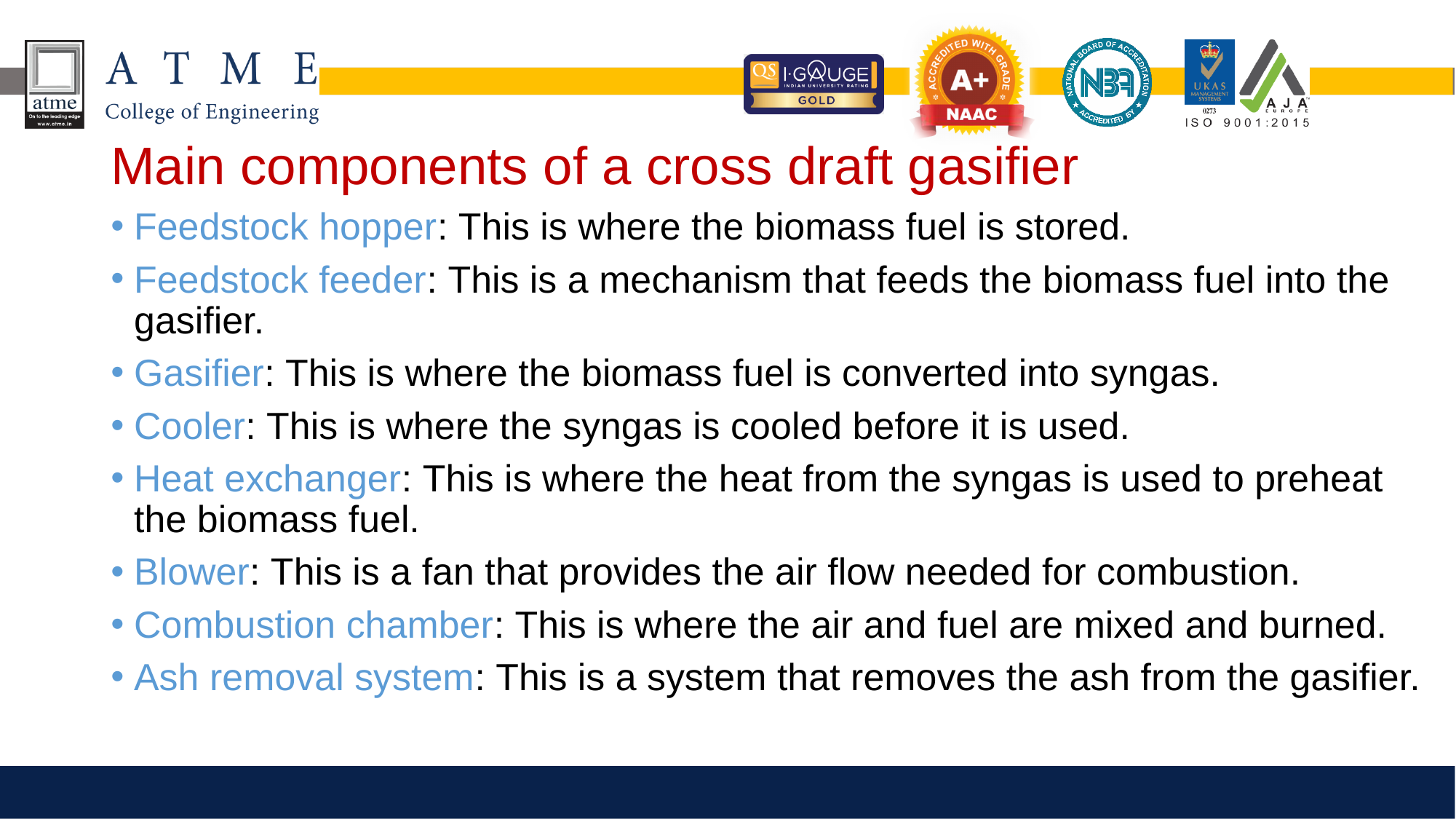

# Main components of a cross draft gasifier
Feedstock hopper: This is where the biomass fuel is stored.
Feedstock feeder: This is a mechanism that feeds the biomass fuel into the gasifier.
Gasifier: This is where the biomass fuel is converted into syngas.
Cooler: This is where the syngas is cooled before it is used.
Heat exchanger: This is where the heat from the syngas is used to preheat the biomass fuel.
Blower: This is a fan that provides the air flow needed for combustion.
Combustion chamber: This is where the air and fuel are mixed and burned.
Ash removal system: This is a system that removes the ash from the gasifier.